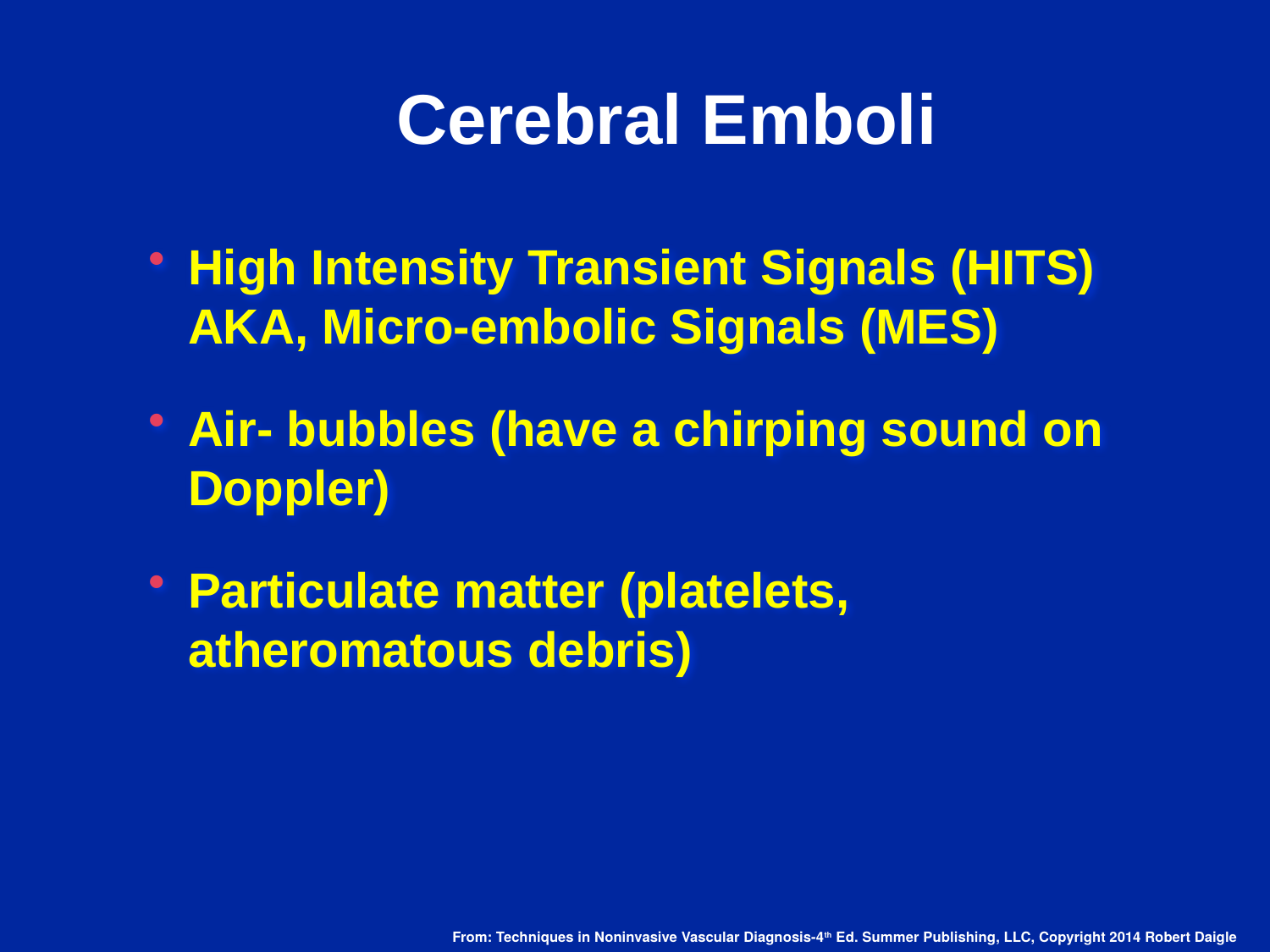

# Cerebral Emboli
High Intensity Transient Signals (HITS) AKA, Micro-embolic Signals (MES)
Air- bubbles (have a chirping sound on Doppler)
Particulate matter (platelets, atheromatous debris)